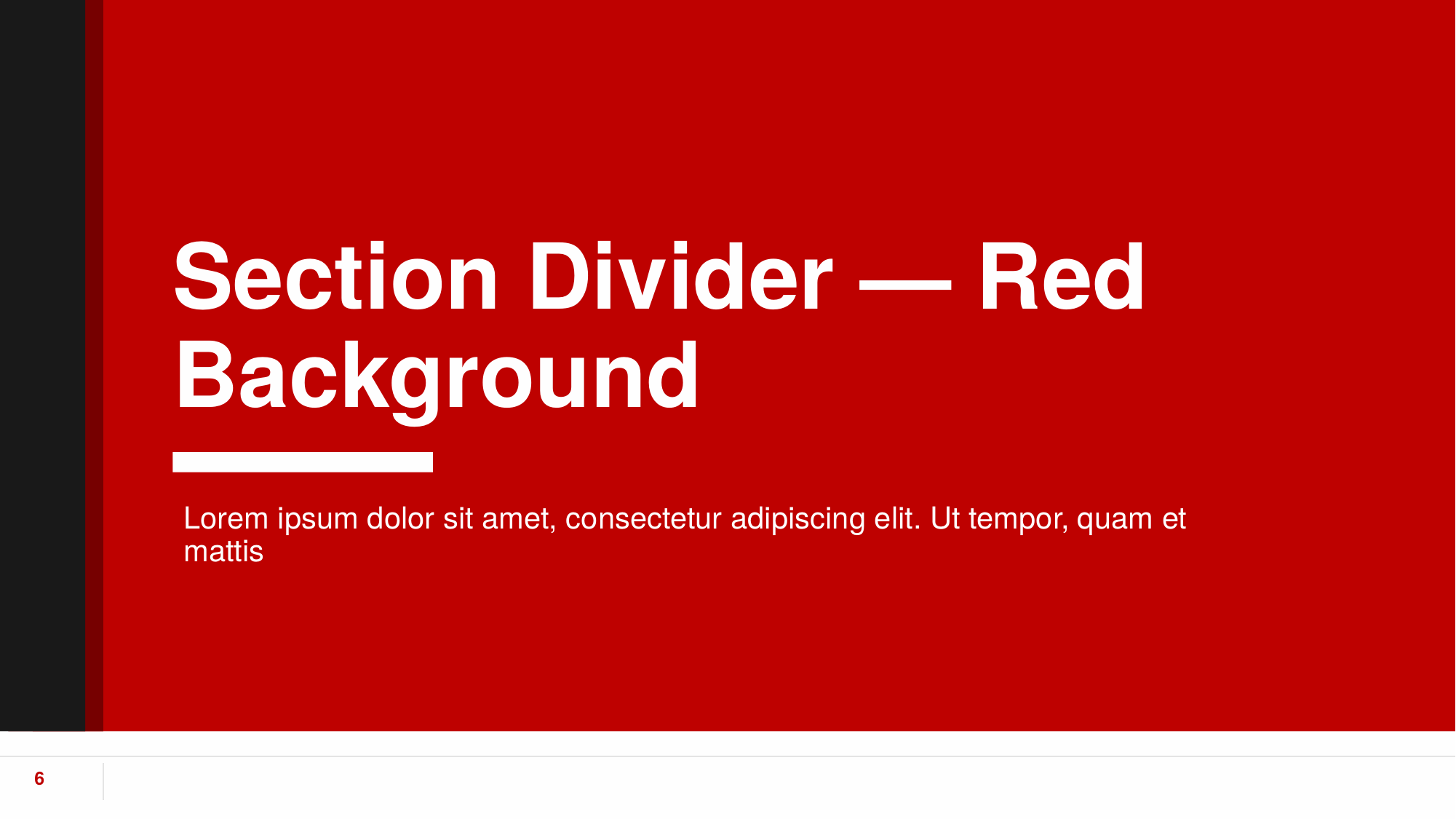

# Section Divider — Red Background
Lorem ipsum dolor sit amet, consectetur adipiscing elit. Ut tempor, quam et mattis
6